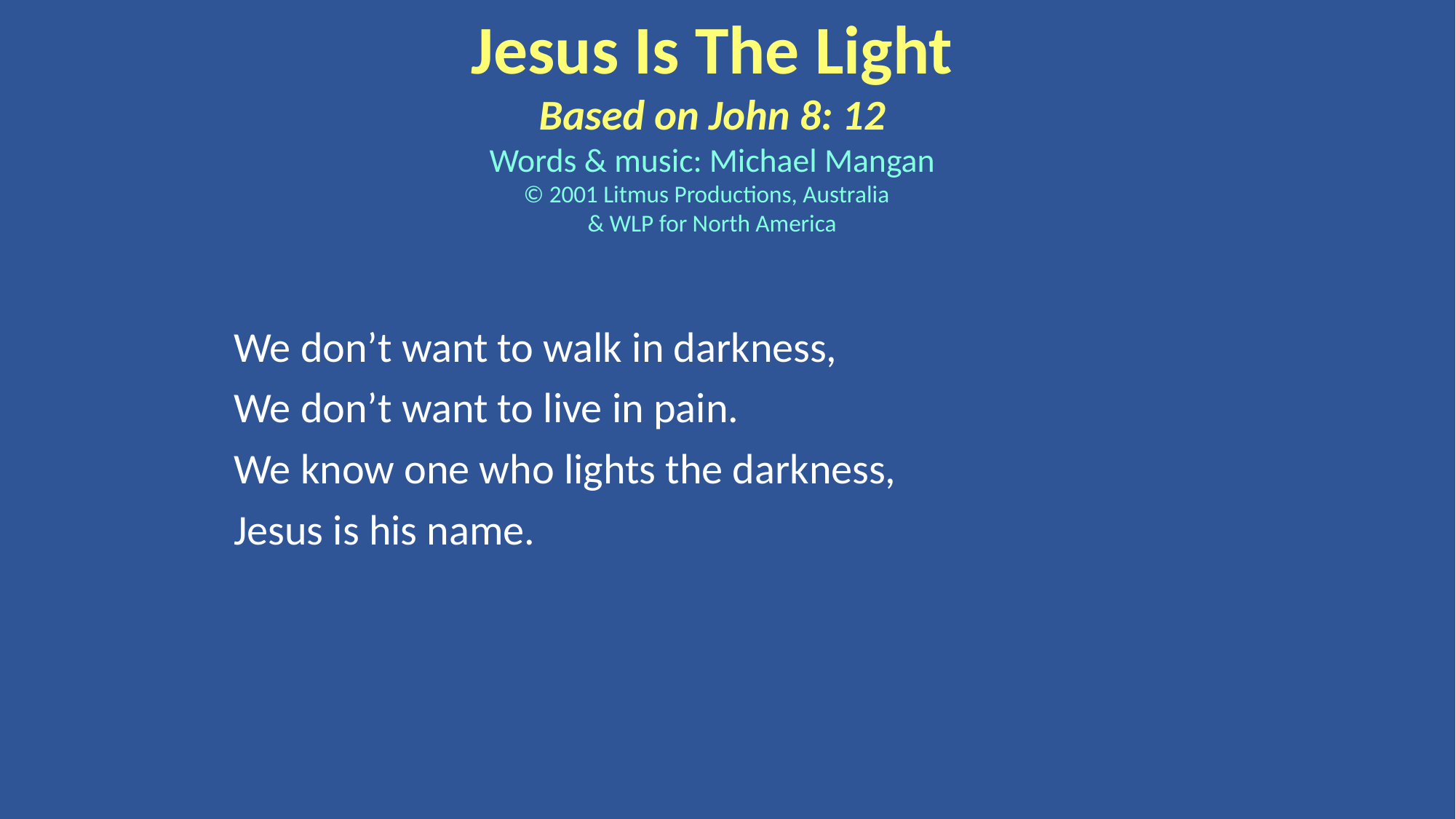

Jesus Is The Light
Based on John 8: 12
Words & music: Michael Mangan
© 2001 Litmus Productions, Australia
& WLP for North America
We don’t want to walk in darkness,
We don’t want to live in pain.
We know one who lights the darkness,
Jesus is his name.